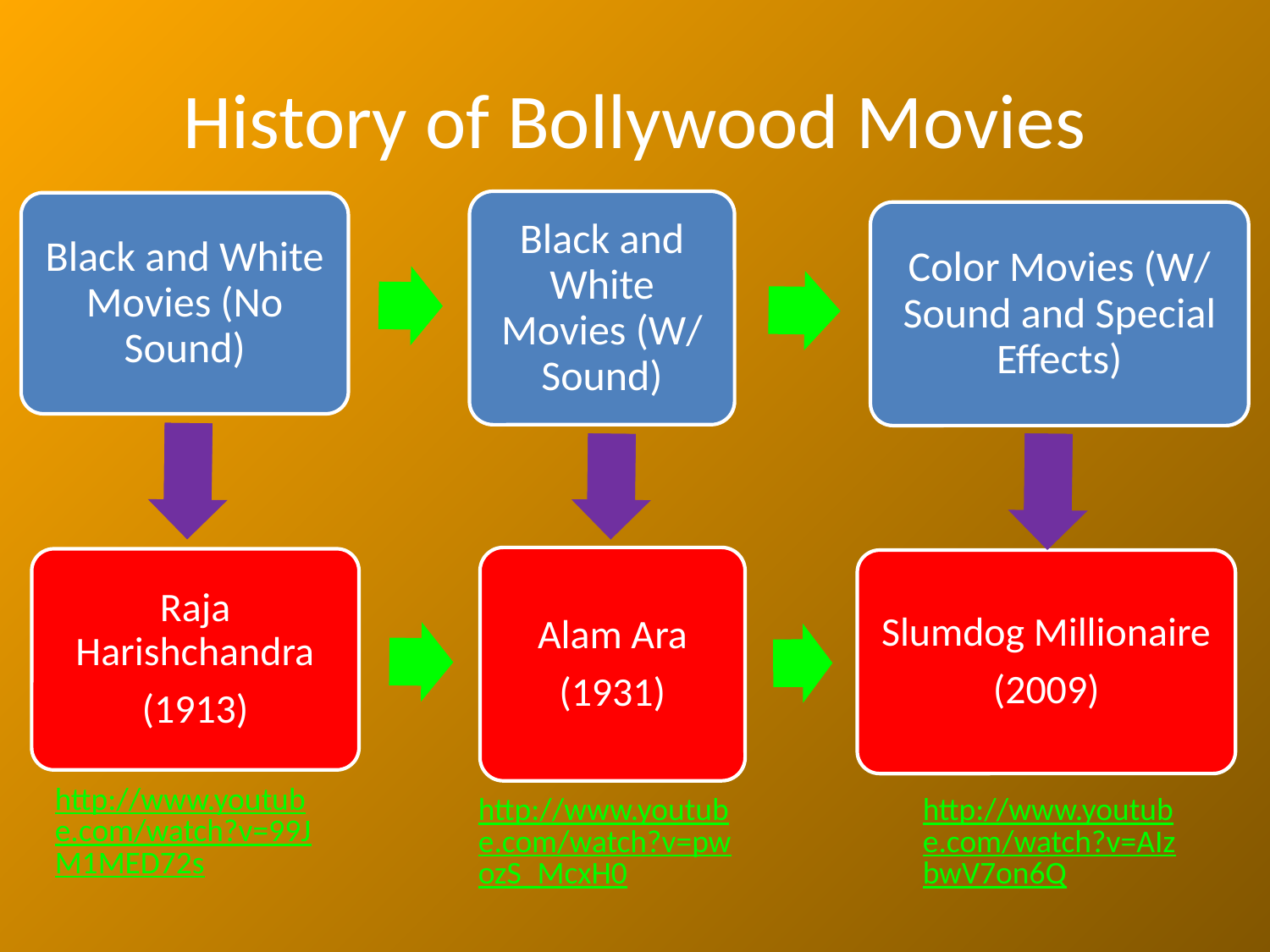

Black and White Movies (No Sound)

Black and White Movies (W/ Sound)

Color Movies (W/ Sound and Special Effects)
# History of Bollywood Movies
Raja Harishchandra
(1913)

Alam Ara
(1931)

Slumdog Millionaire
(2009)

http://www.youtube.com/watch?v=99JM1MED72s
http://www.youtube.com/watch?v=pwozS_McxH0
http://www.youtube.com/watch?v=AIzbwV7on6Q